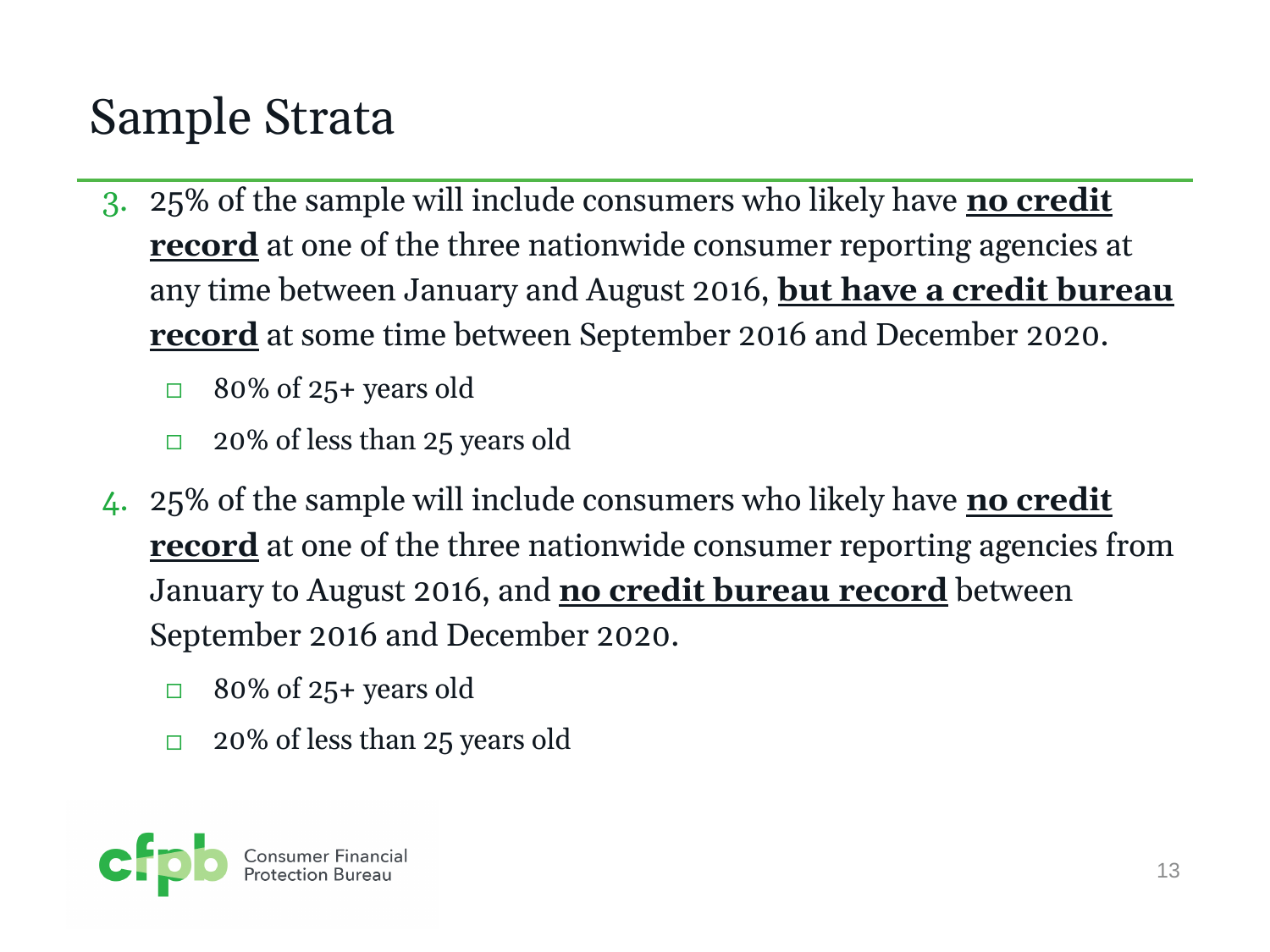

# Sample Strata
25% of the sample will include consumers who likely have no credit record at one of the three nationwide consumer reporting agencies at any time between January and August 2016, but have a credit bureau record at some time between September 2016 and December 2020.
80% of 25+ years old
20% of less than 25 years old
25% of the sample will include consumers who likely have no credit record at one of the three nationwide consumer reporting agencies from January to August 2016, and no credit bureau record between September 2016 and December 2020.
80% of 25+ years old
20% of less than 25 years old

13